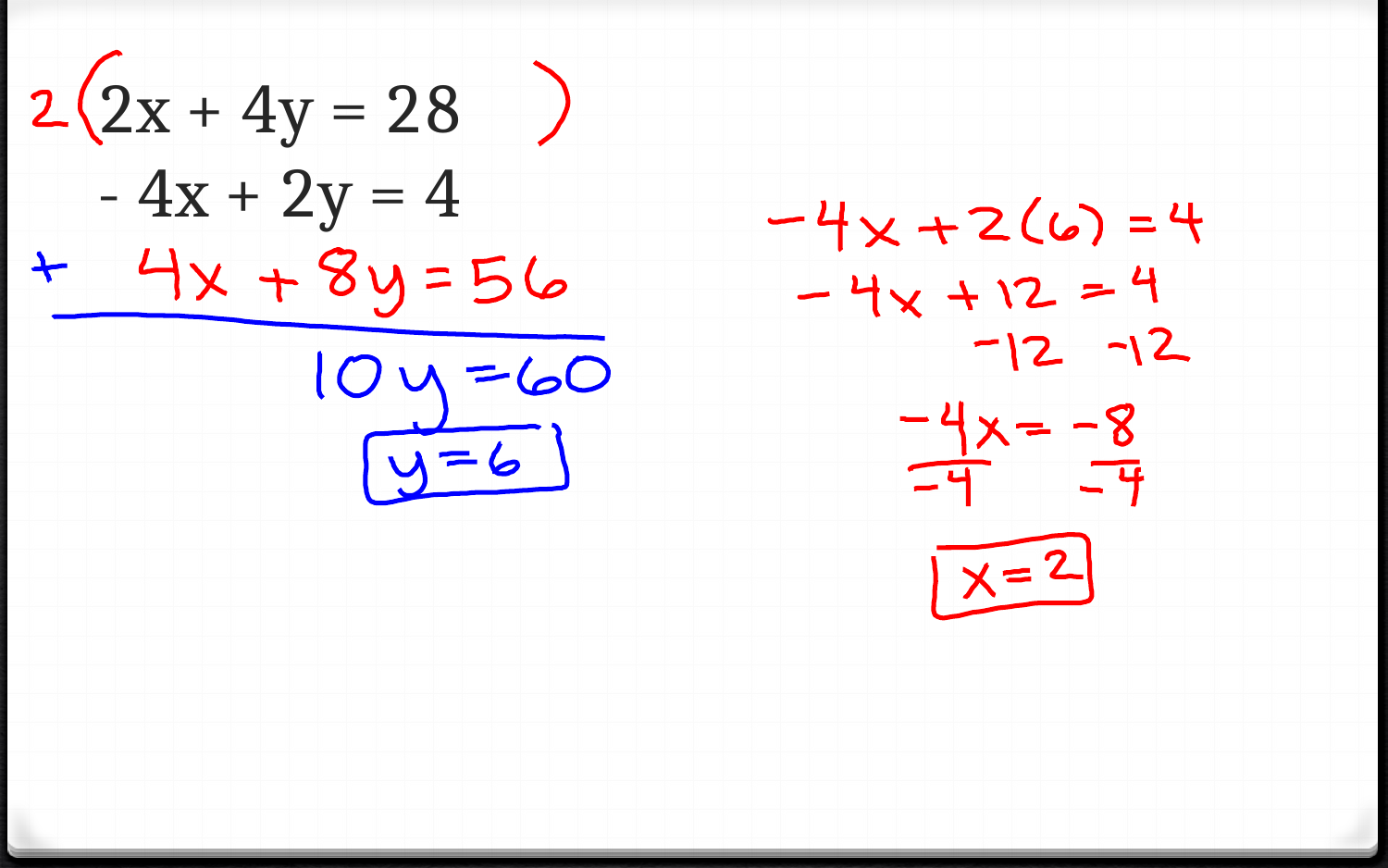

# 2x + 4y = 28 - 4x + 2y = 4